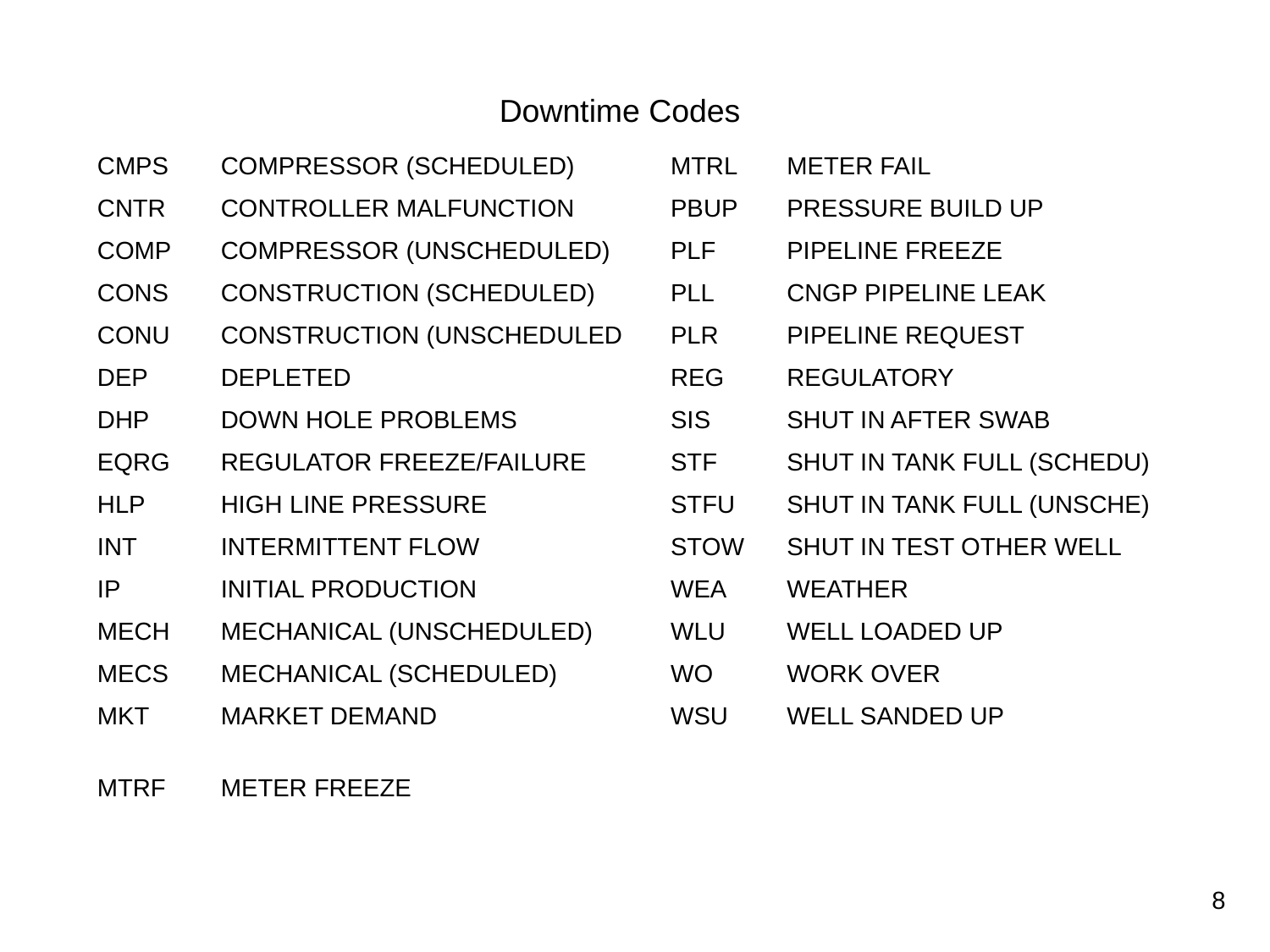

DT Codes
Downtime Codes
| CMPS | COMPRESSOR (SCHEDULED) | MTRL | METER FAIL |
| --- | --- | --- | --- |
| CNTR | CONTROLLER MALFUNCTION | PBUP | PRESSURE BUILD UP |
| COMP | COMPRESSOR (UNSCHEDULED) | PLF | PIPELINE FREEZE |
| CONS | CONSTRUCTION (SCHEDULED) | PLL | CNGP PIPELINE LEAK |
| CONU | CONSTRUCTION (UNSCHEDULED | PLR | PIPELINE REQUEST |
| DEP | DEPLETED | REG | REGULATORY |
| DHP | DOWN HOLE PROBLEMS | SIS | SHUT IN AFTER SWAB |
| EQRG | REGULATOR FREEZE/FAILURE | STF | SHUT IN TANK FULL (SCHEDU) |
| HLP | HIGH LINE PRESSURE | STFU | SHUT IN TANK FULL (UNSCHE) |
| INT | INTERMITTENT FLOW | STOW | SHUT IN TEST OTHER WELL |
| IP | INITIAL PRODUCTION | WEA | WEATHER |
| MECH | MECHANICAL (UNSCHEDULED) | WLU | WELL LOADED UP |
| MECS | MECHANICAL (SCHEDULED) | WO | WORK OVER |
| MKT | MARKET DEMAND | WSU | WELL SANDED UP |
| MTRF | METER FREEZE |  |  |
8